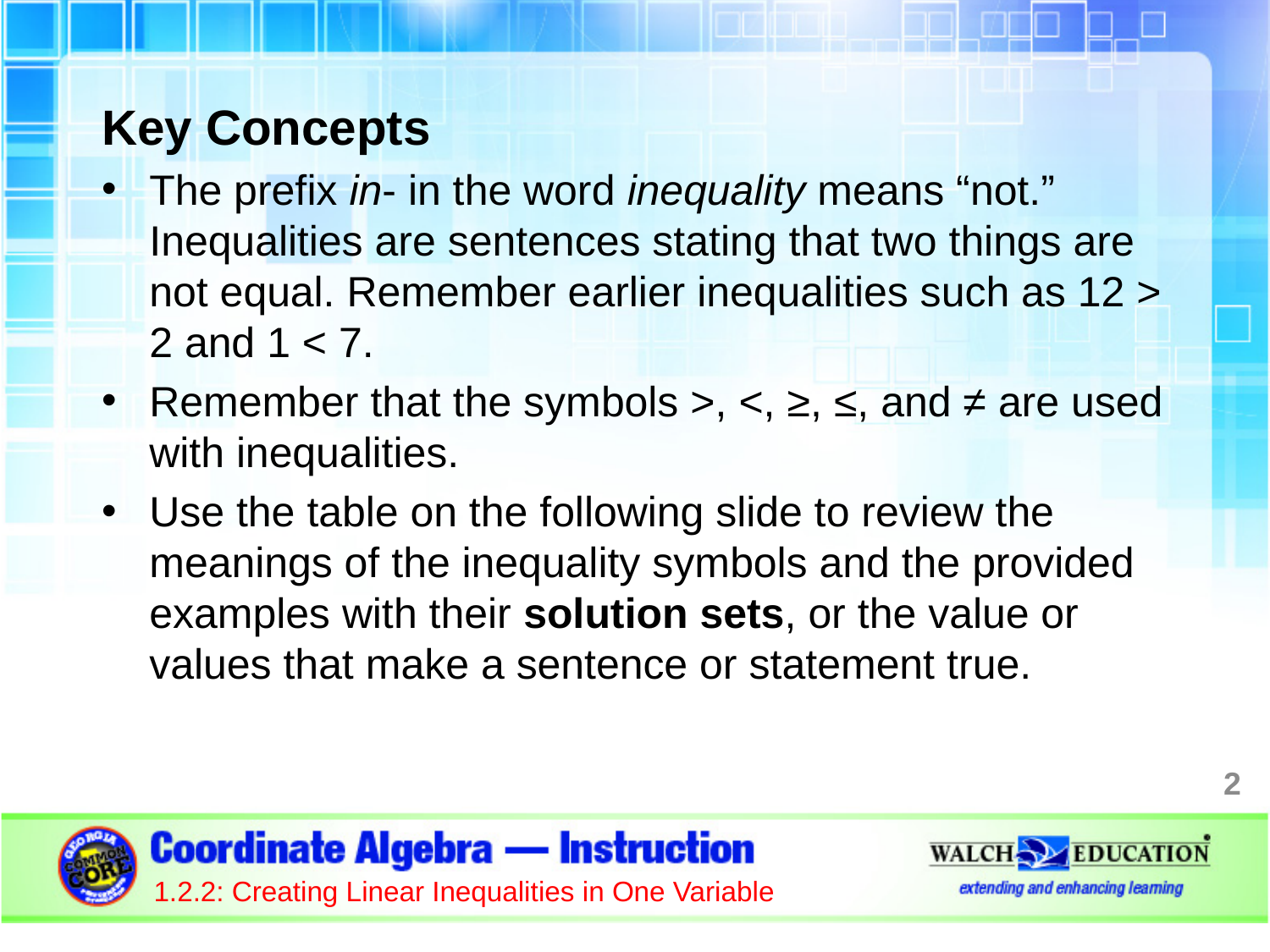

Key Concepts
The prefix in- in the word inequality means “not.” Inequalities are sentences stating that two things are not equal. Remember earlier inequalities such as 12 > 2 and 1 < 7.
Remember that the symbols >, <, ≥, ≤, and ≠ are used with inequalities.
Use the table on the following slide to review the meanings of the inequality symbols and the provided examples with their solution sets, or the value or values that make a sentence or statement true.
2
1.2.2: Creating Linear Inequalities in One Variable